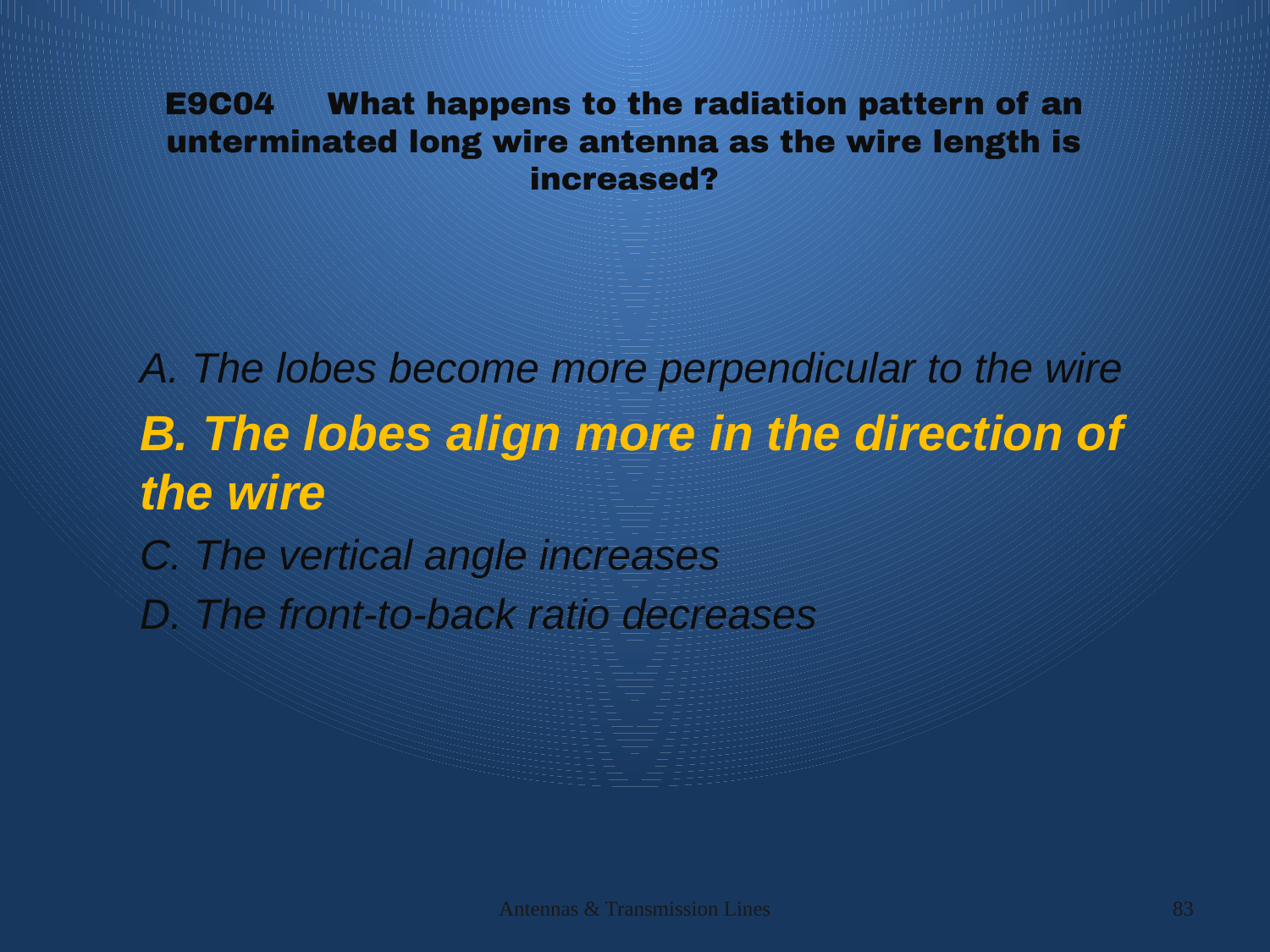

# E9C04     What happens to the radiation pattern of an unterminated long wire antenna as the wire length is increased?

A. The lobes become more perpendicular to the wire
B. The lobes align more in the direction of the wire
C. The vertical angle increases
D. The front-to-back ratio decreases
Antennas & Transmission Lines
83